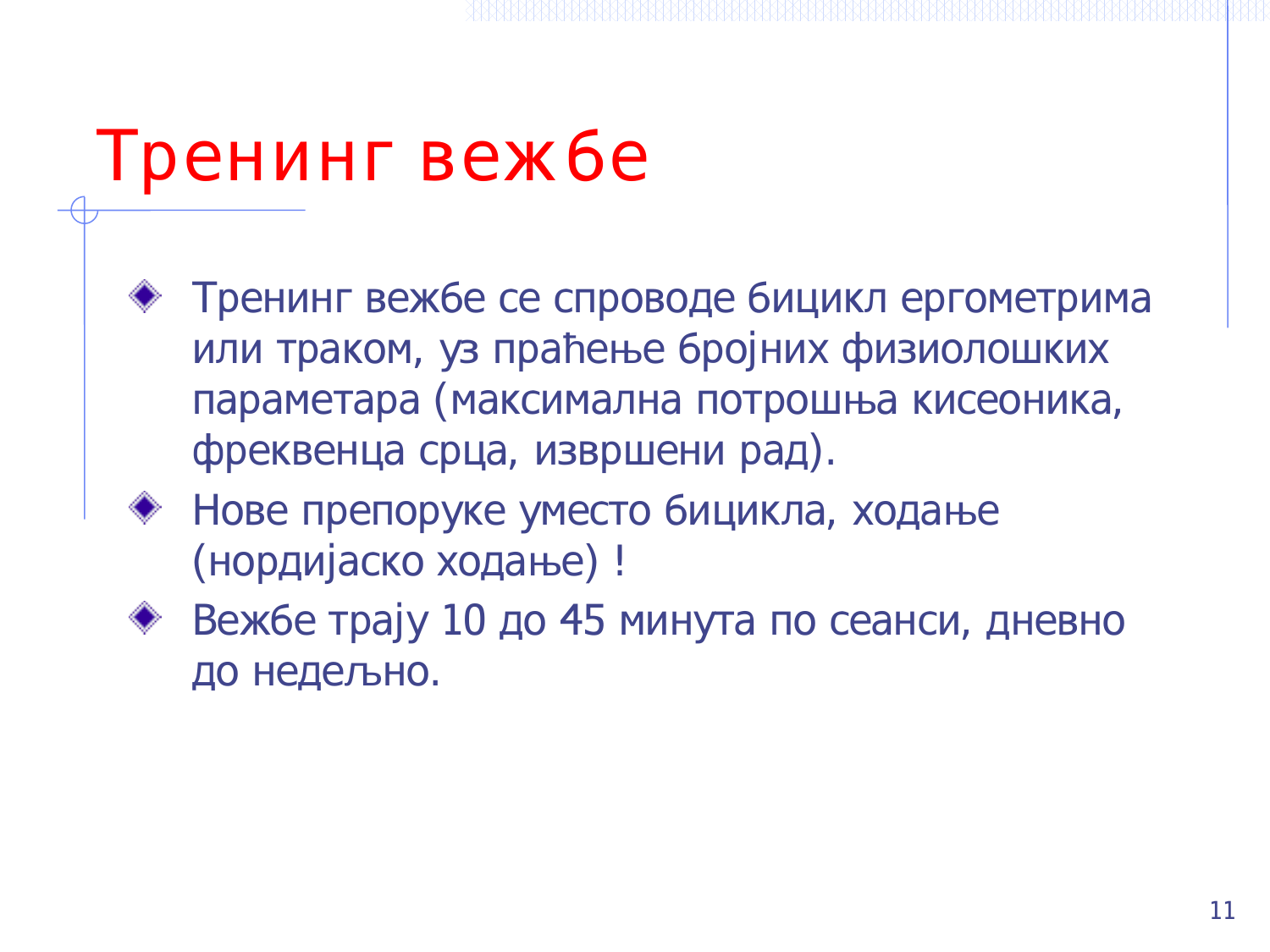

# Тренинг вежбе
Тренинг вежбе се спроводе бицикл ергометрима или траком, уз праћење бројних физиолошких параметара (максимална потрошња кисеоника, фреквенца срца, извршени рад).
Нове препоруке уместо бицикла, ходање (нордијаско ходање) !
Вежбе трају 10 до 45 минута по сеанси, дневно до недељно.
11